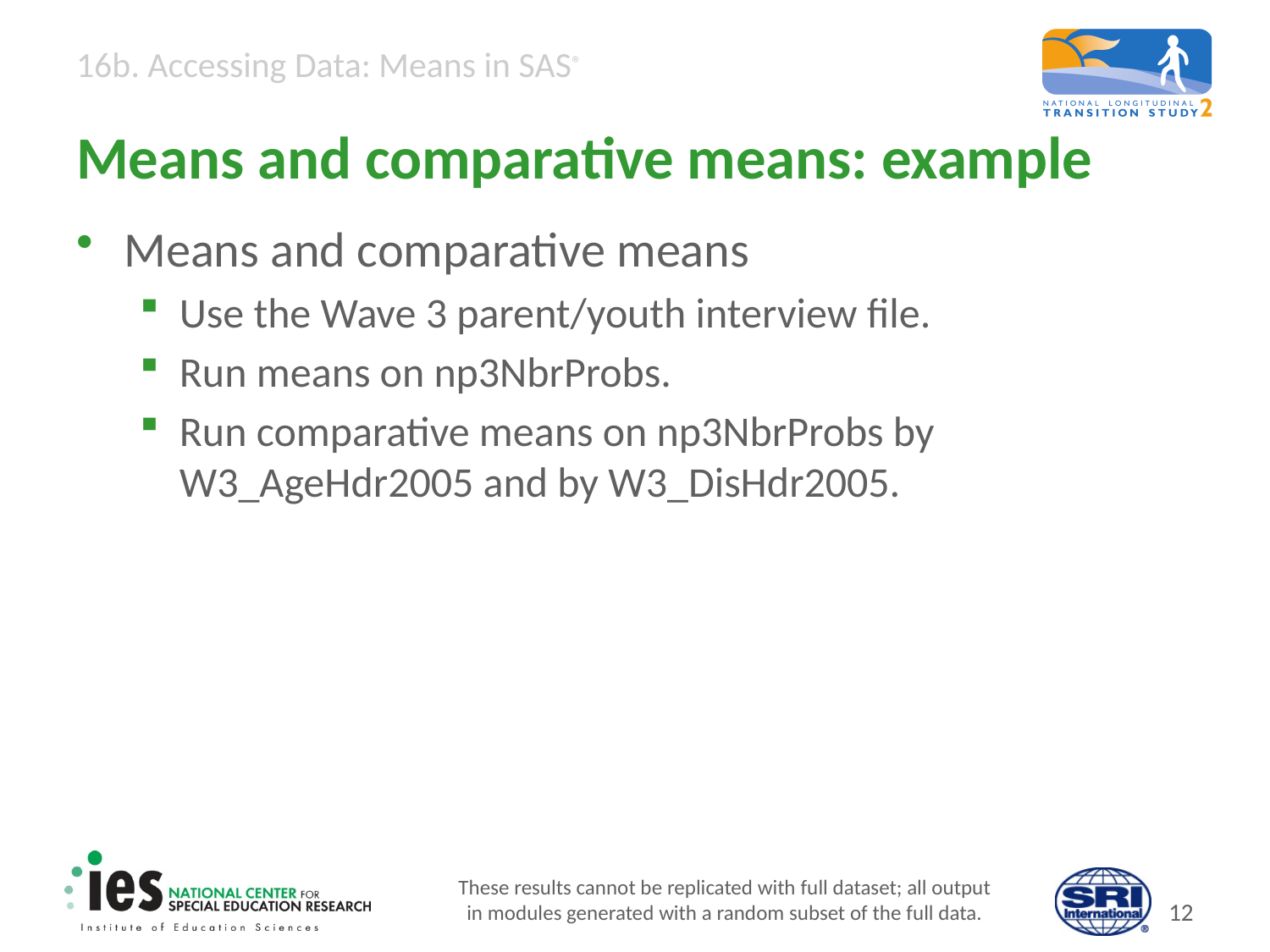

# Means and comparative means: example
Means and comparative means
Use the Wave 3 parent/youth interview file.
Run means on np3NbrProbs.
Run comparative means on np3NbrProbs by W3_AgeHdr2005 and by W3_DisHdr2005.
These results cannot be replicated with full dataset; all output
in modules generated with a random subset of the full data.
12